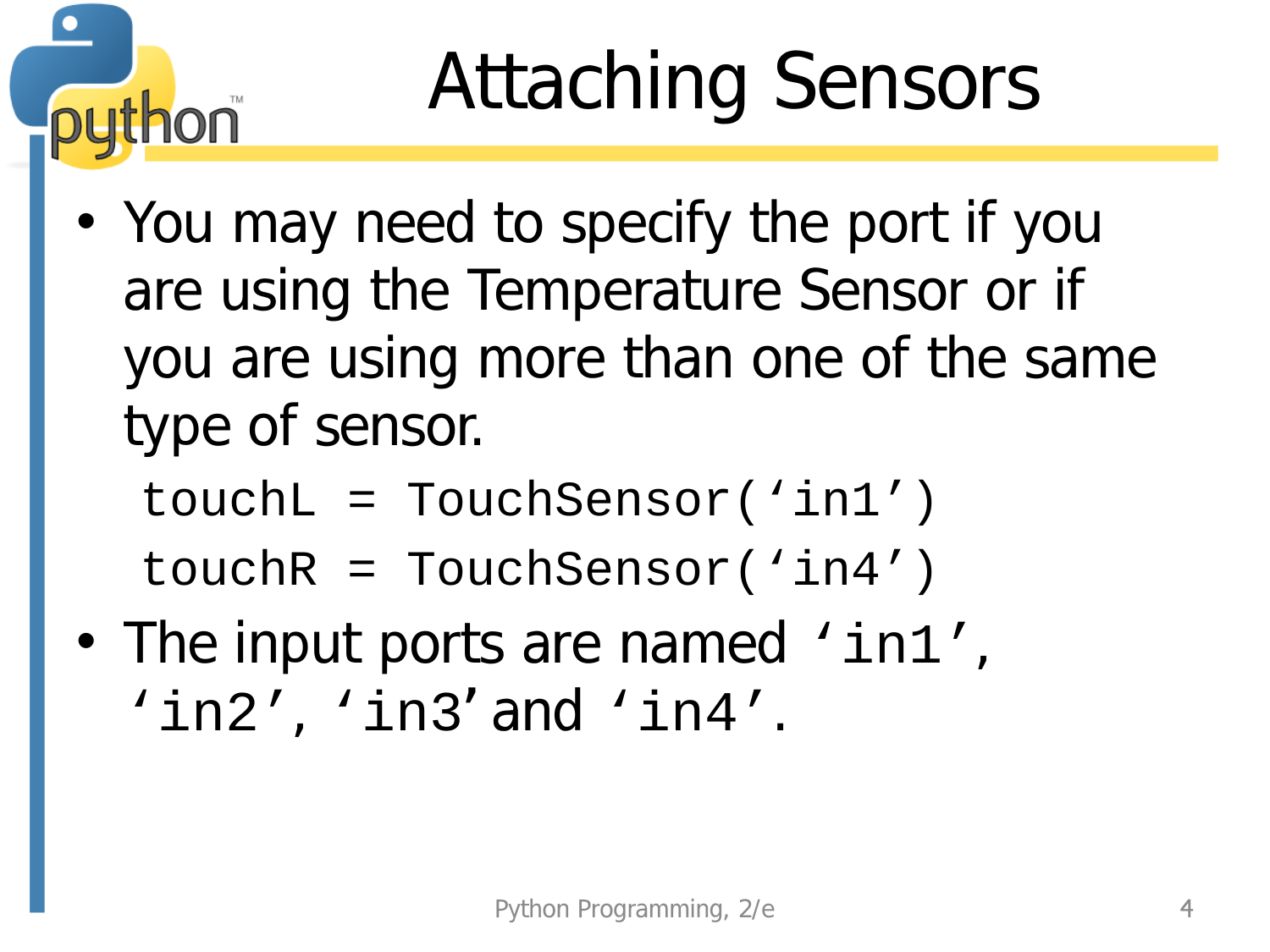

# Attaching Sensors
You may need to specify the port if you are using the Temperature Sensor or if you are using more than one of the same type of sensor.
touchL = TouchSensor(‘in1’)
touchR = TouchSensor(‘in4’)
The input ports are named ‘in1’,  ‘in2’, ‘in3’ and ‘in4’.

Python Programming, 2/e
4